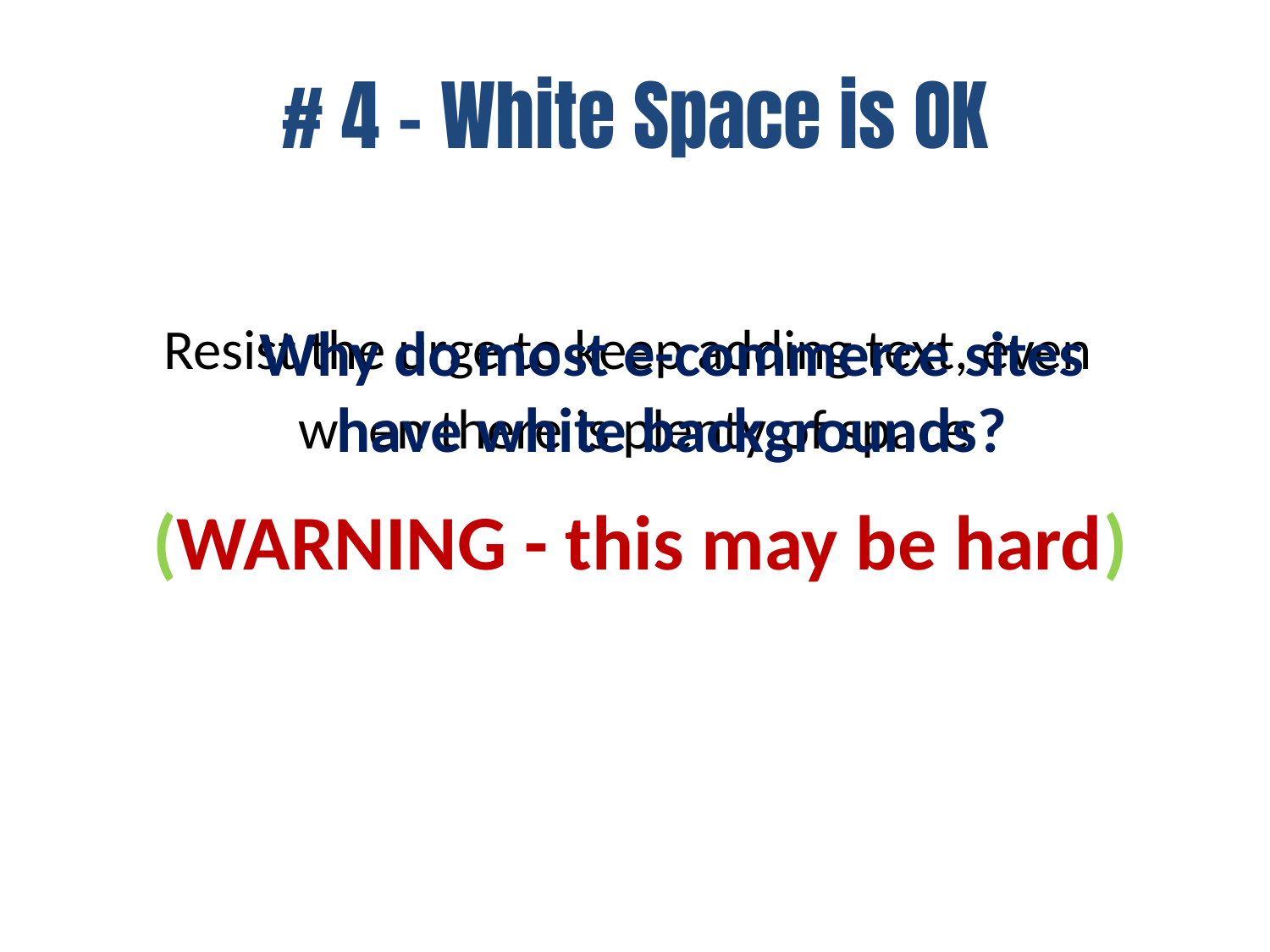

# # 4 – White Space is OK
Resist the urge to keep adding text, even
when there is plenty of space
Why do most e-commerce sites have white backgrounds?
(WARNING - this may be hard)